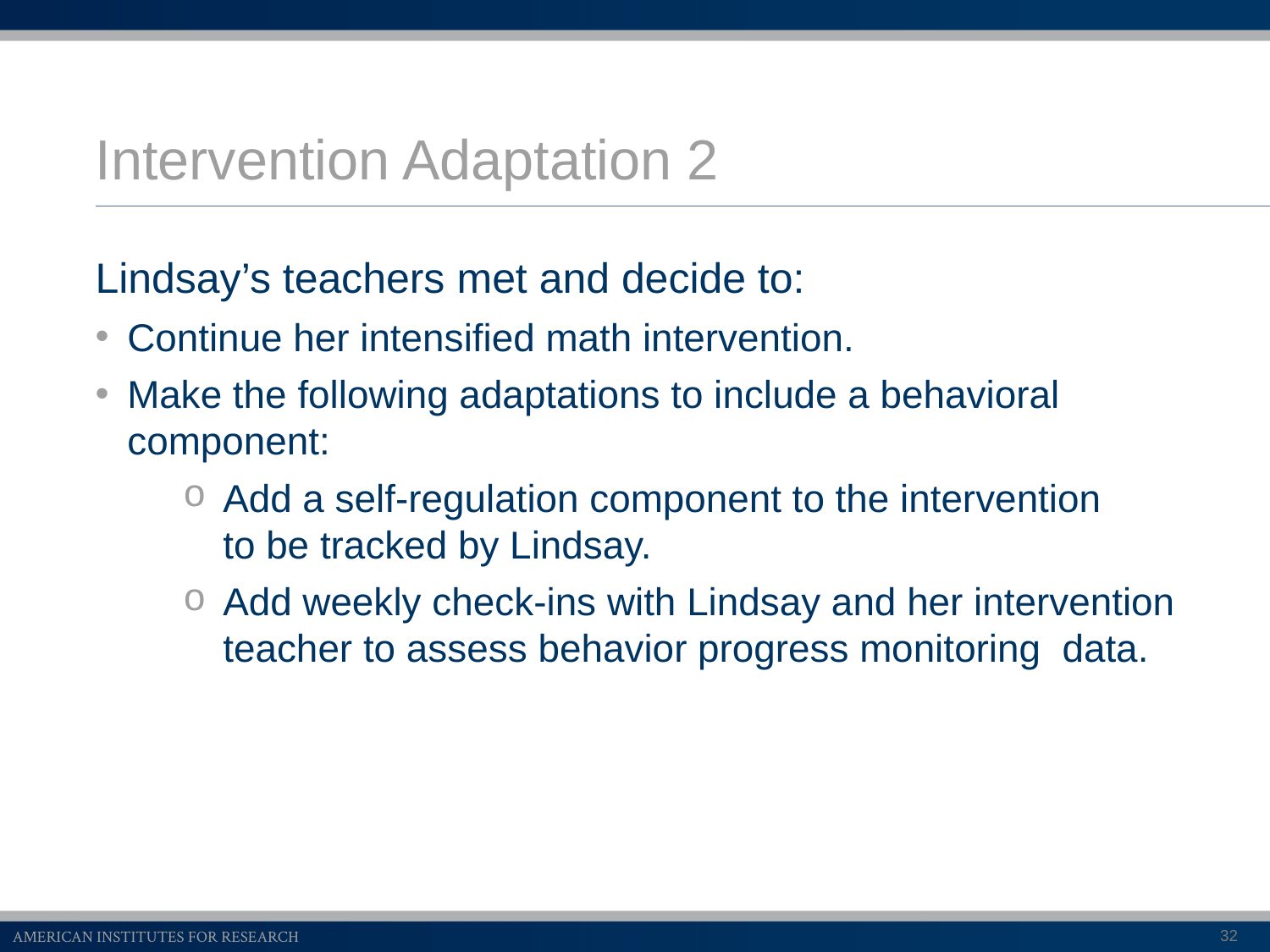

# Intervention Adaptation 2
Lindsay’s teachers met and decide to:
Continue her intensified math intervention.
Make the following adaptations to include a behavioral component:
Add a self-regulation component to the intervention
to be tracked by Lindsay.
Add weekly check-ins with Lindsay and her intervention teacher to assess behavior progress monitoring  data.

32